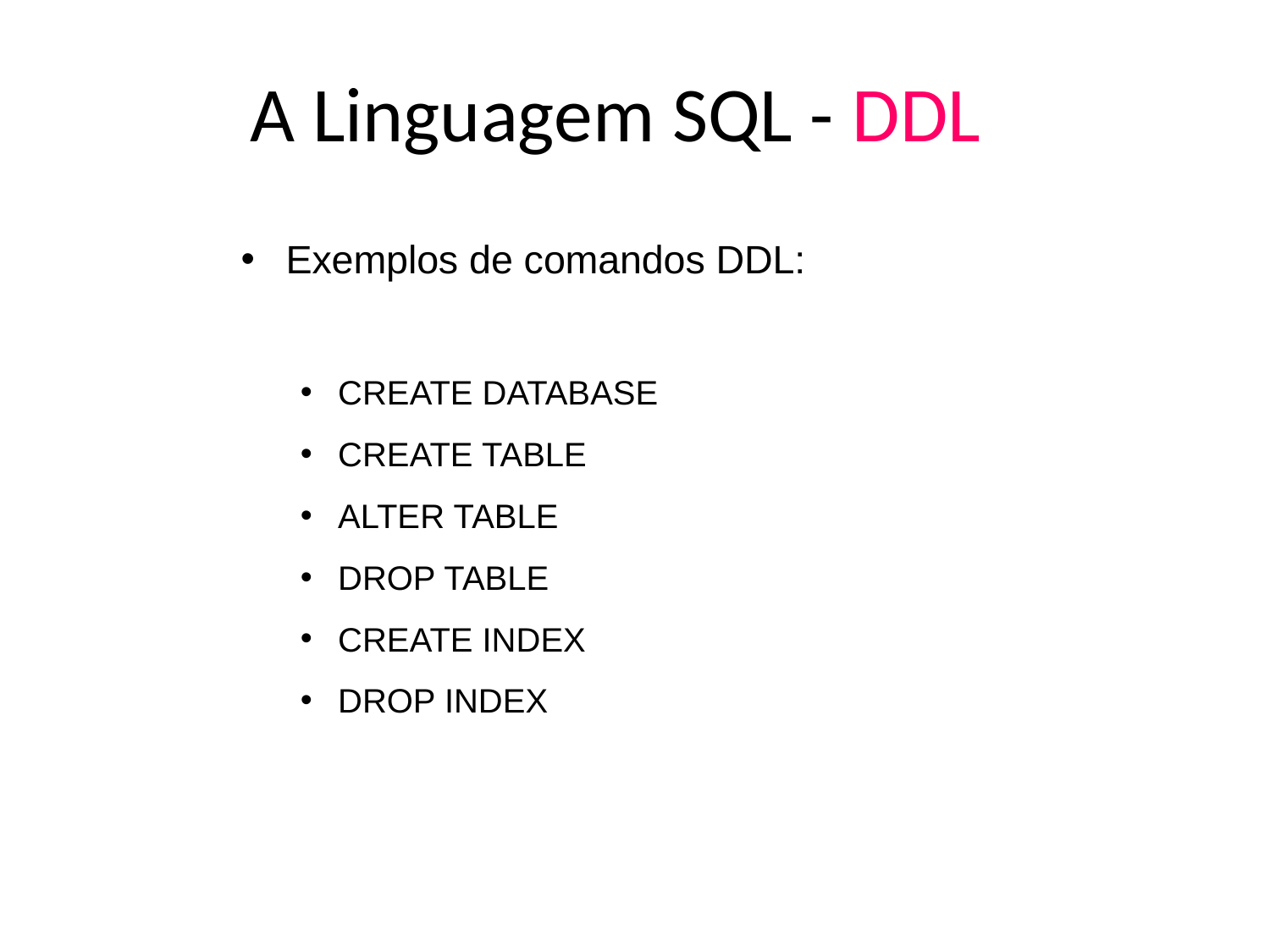

# A Linguagem SQL - DDL
Exemplos de comandos DDL:

CREATE DATABASE
CREATE TABLE
ALTER TABLE
DROP TABLE
CREATE INDEX
DROP INDEX